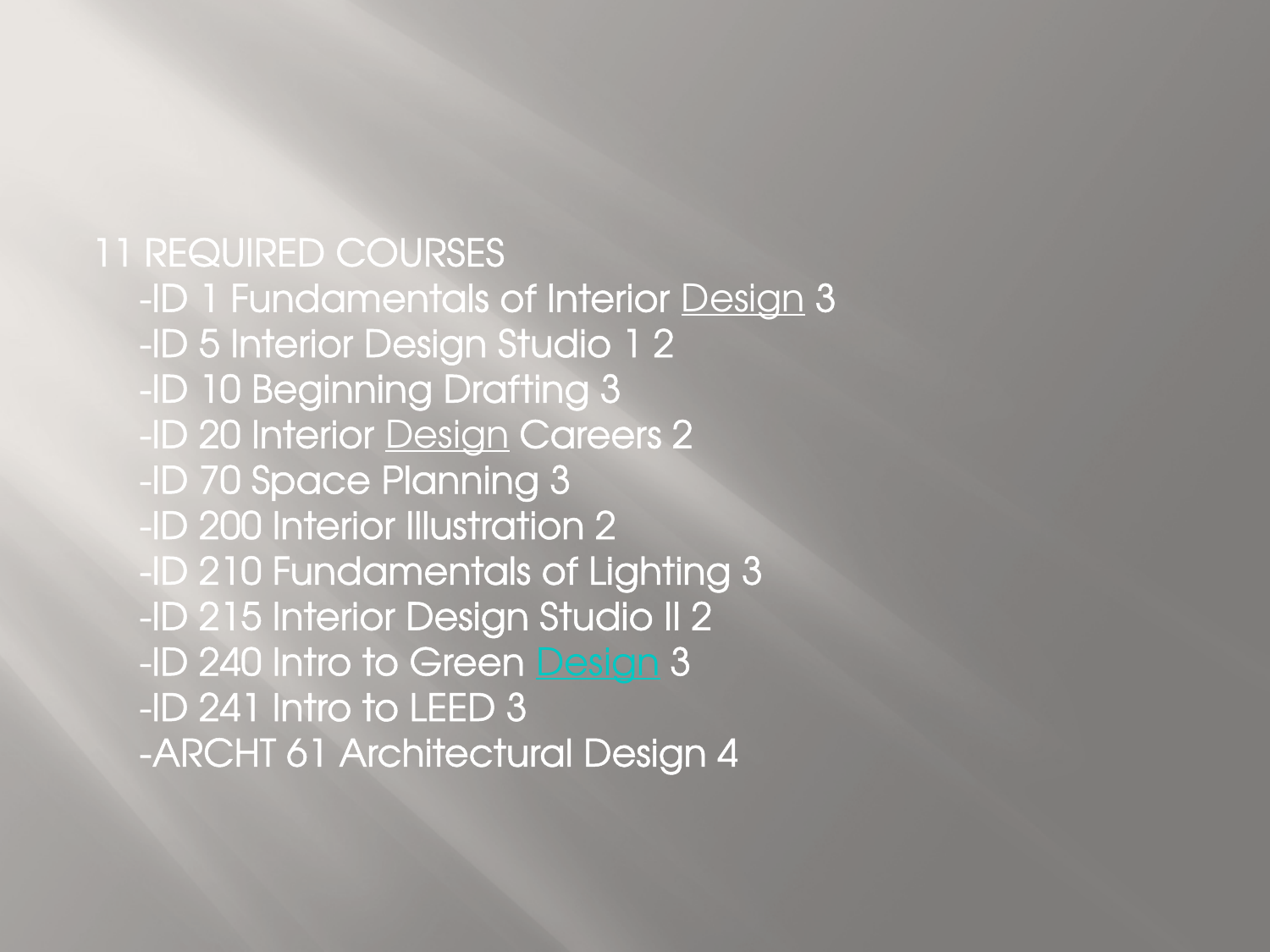

11 REQUIRED COURSES
-ID 1 Fundamentals of Interior Design 3
-ID 5 Interior Design Studio 1 2
-ID 10 Beginning Drafting 3
-ID 20 Interior Design Careers 2
-ID 70 Space Planning 3
-ID 200 Interior Illustration 2
-ID 210 Fundamentals of Lighting 3
-ID 215 Interior Design Studio II 2
-ID 240 Intro to Green Design 3
-ID 241 Intro to LEED 3
-ARCHT 61 Architectural Design 4